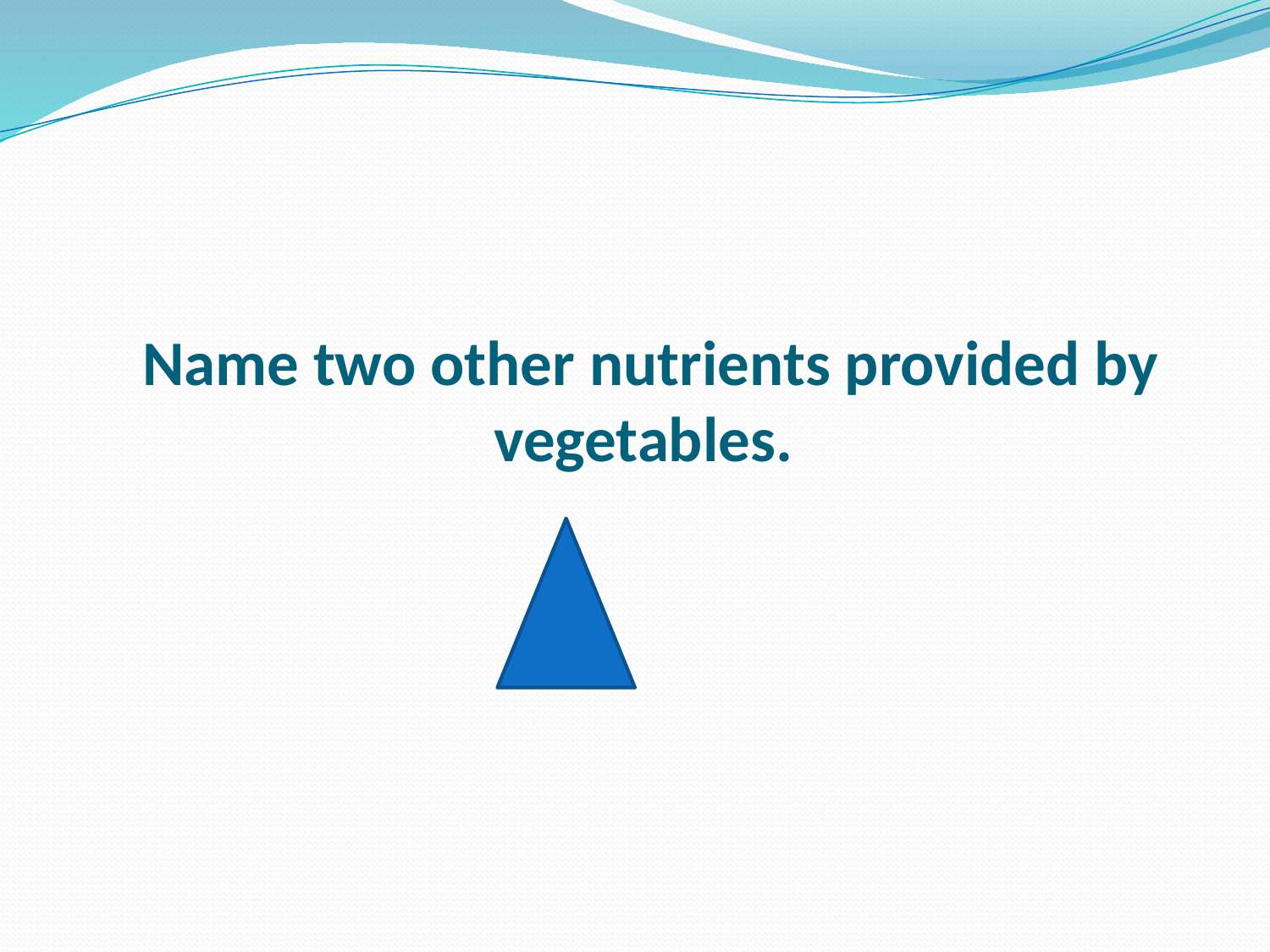

# Name two other nutrients provided by vegetables.